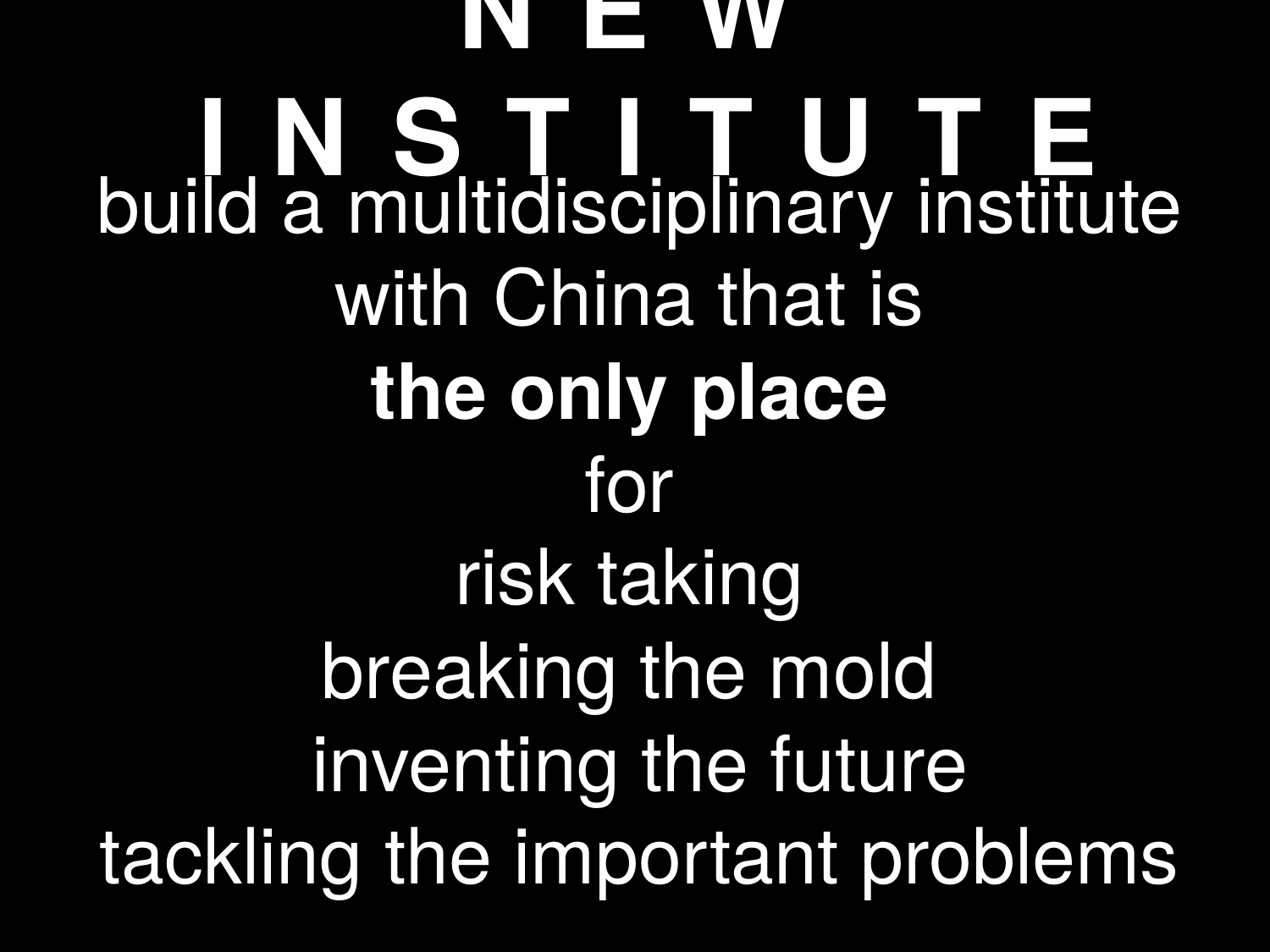

# new institute
build a multidisciplinary institute with China that is
the only place
for
risk taking
breaking the mold
inventing the future
tackling the important problems